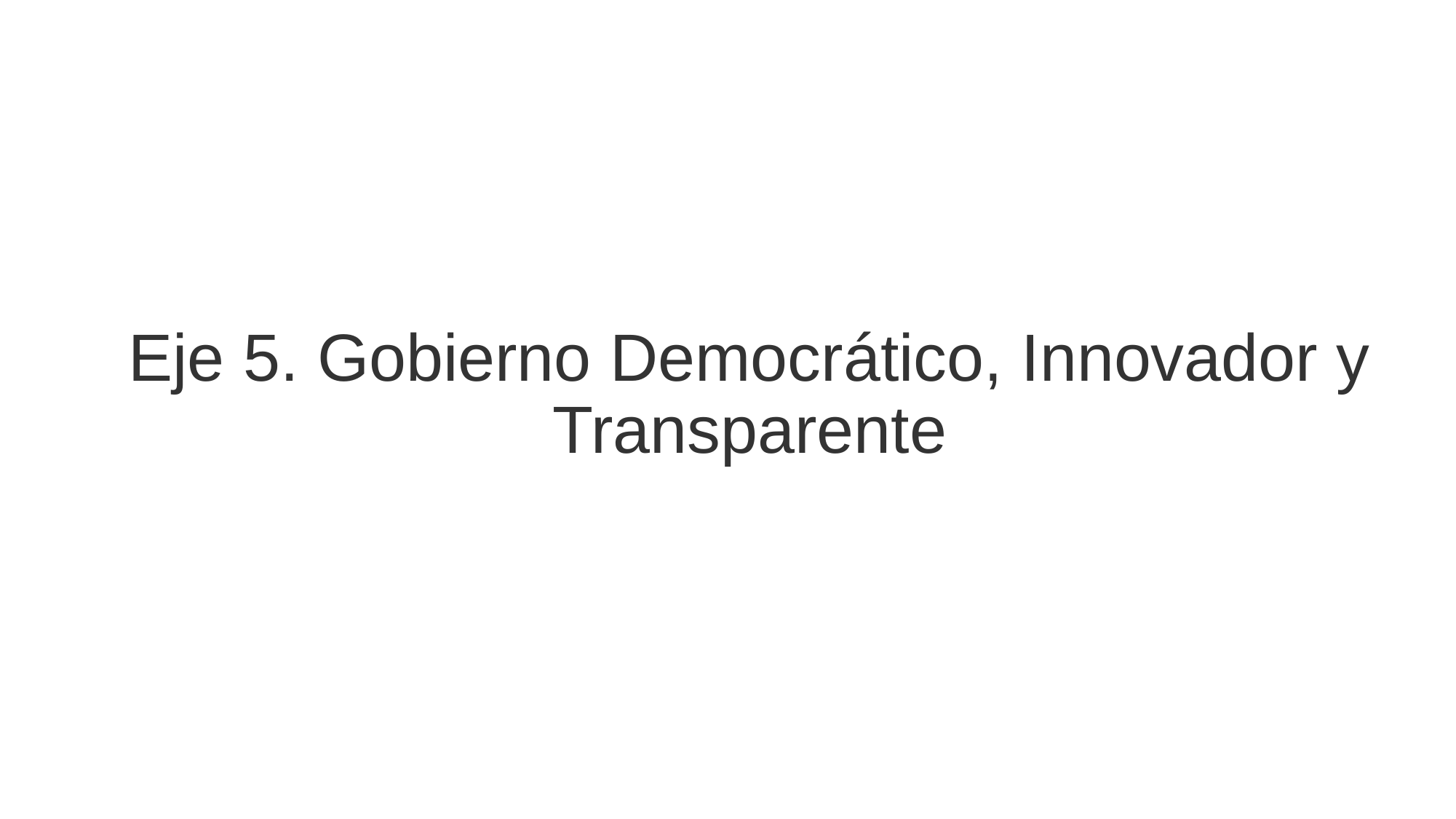

Eje 5. Gobierno Democrático, Innovador y Transparente